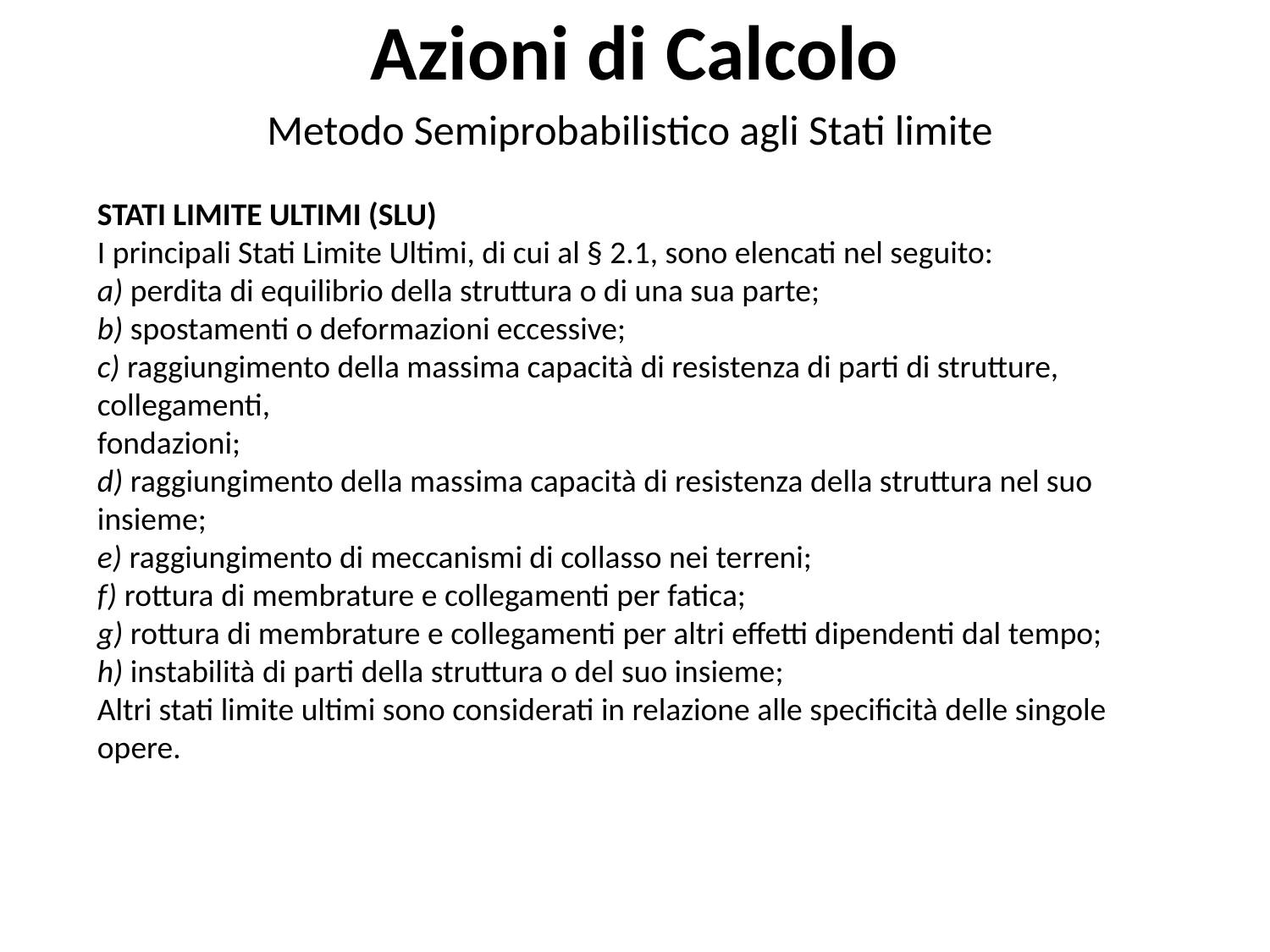

Azioni di Calcolo
Metodo Semiprobabilistico agli Stati limite
STATI LIMITE ULTIMI (SLU)
I principali Stati Limite Ultimi, di cui al § 2.1, sono elencati nel seguito:
a) perdita di equilibrio della struttura o di una sua parte;
b) spostamenti o deformazioni eccessive;
c) raggiungimento della massima capacità di resistenza di parti di strutture, collegamenti,
fondazioni;
d) raggiungimento della massima capacità di resistenza della struttura nel suo insieme;
e) raggiungimento di meccanismi di collasso nei terreni;
f) rottura di membrature e collegamenti per fatica;
g) rottura di membrature e collegamenti per altri effetti dipendenti dal tempo;
h) instabilità di parti della struttura o del suo insieme;
Altri stati limite ultimi sono considerati in relazione alle specificità delle singole opere.